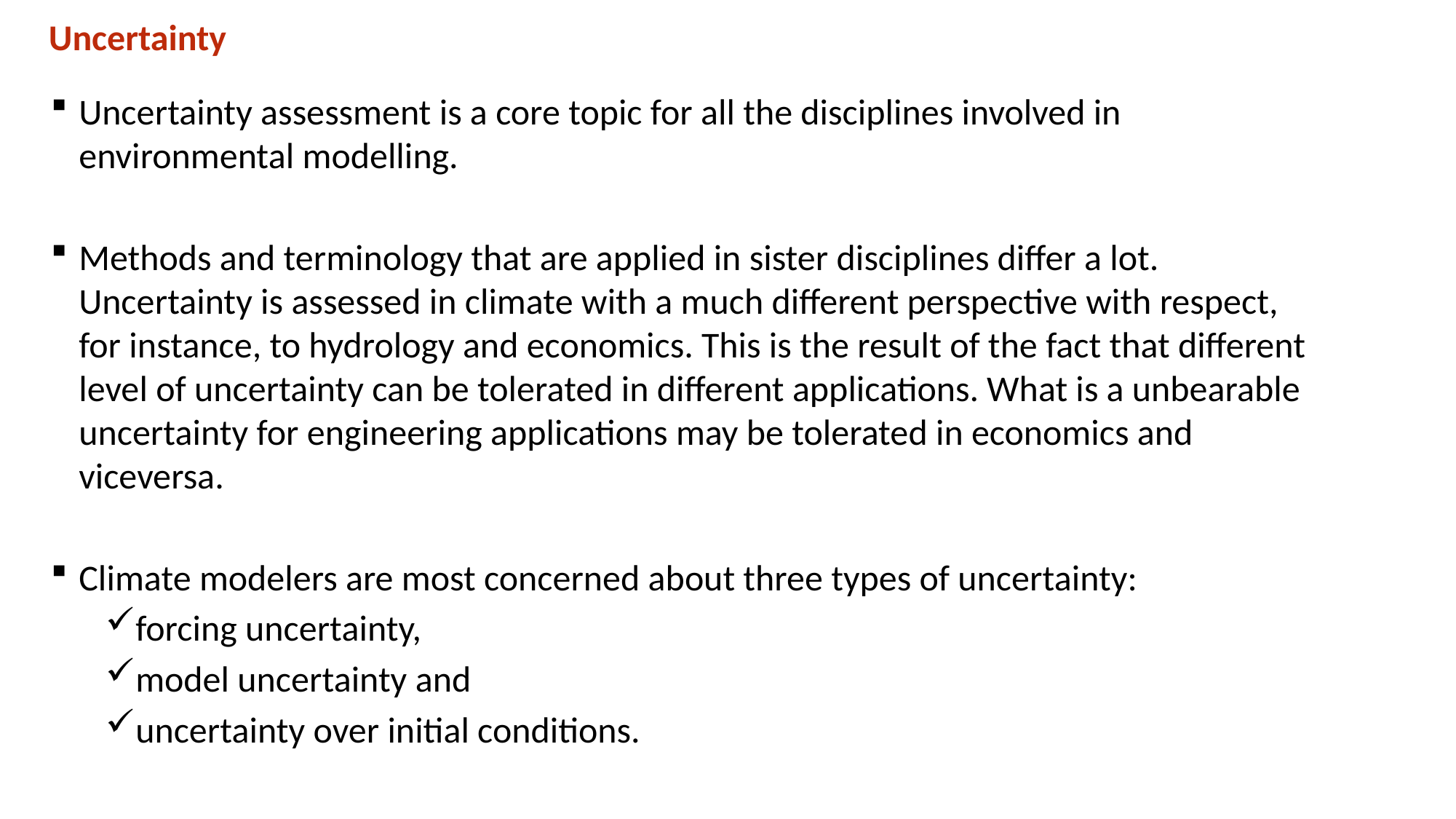

Uncertainty
Uncertainty assessment is a core topic for all the disciplines involved in environmental modelling.

Methods and terminology that are applied in sister disciplines differ a lot. Uncertainty is assessed in climate with a much different perspective with respect, for instance, to hydrology and economics. This is the result of the fact that different level of uncertainty can be tolerated in different applications. What is a unbearable uncertainty for engineering applications may be tolerated in economics and viceversa.

Climate modelers are most concerned about three types of uncertainty:
forcing uncertainty,
model uncertainty and
uncertainty over initial conditions.